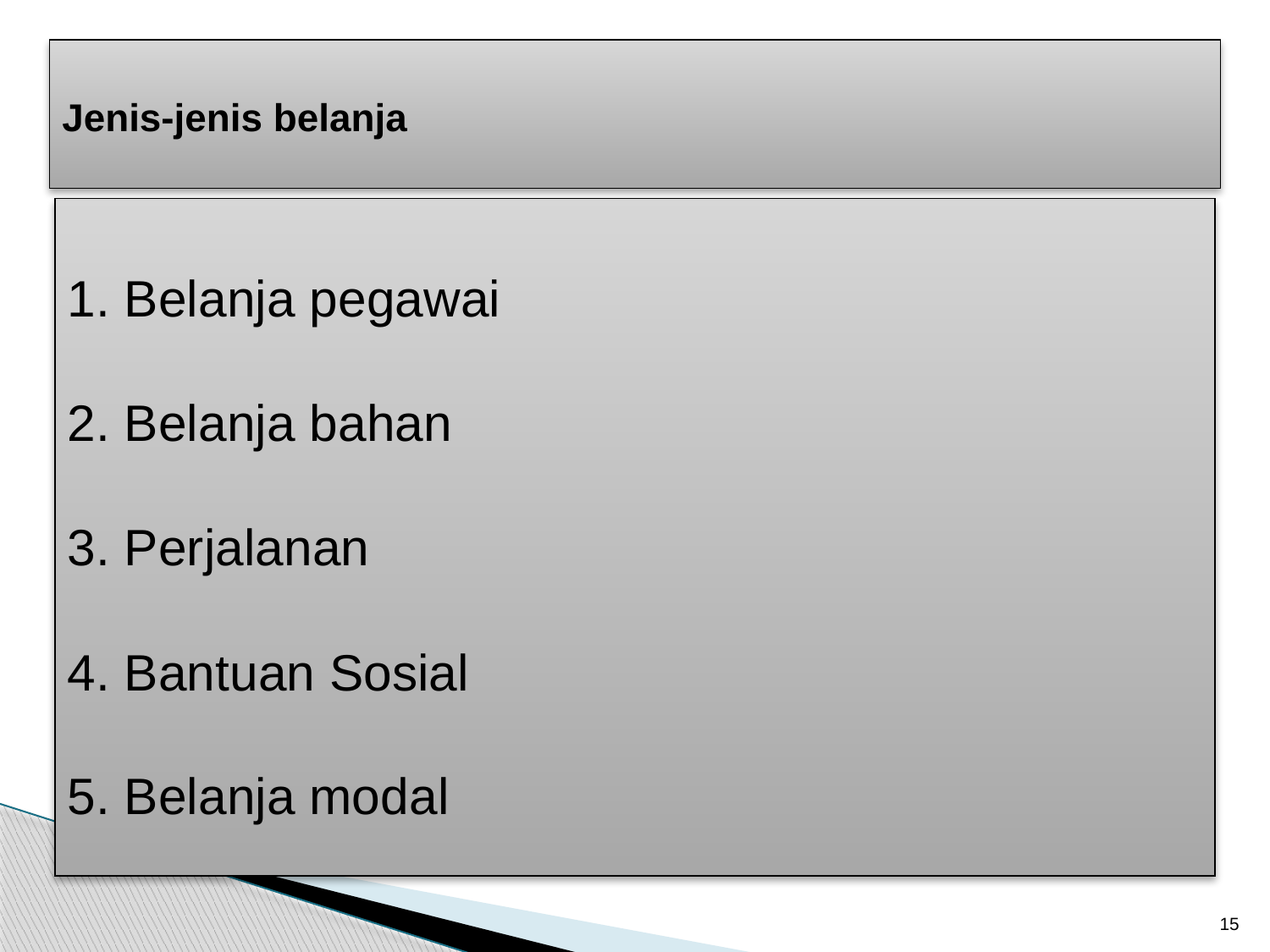

# Jenis-jenis belanja

1. Belanja pegawai

2. Belanja bahan

3. Perjalanan

4. Bantuan Sosial

5. Belanja modal

15